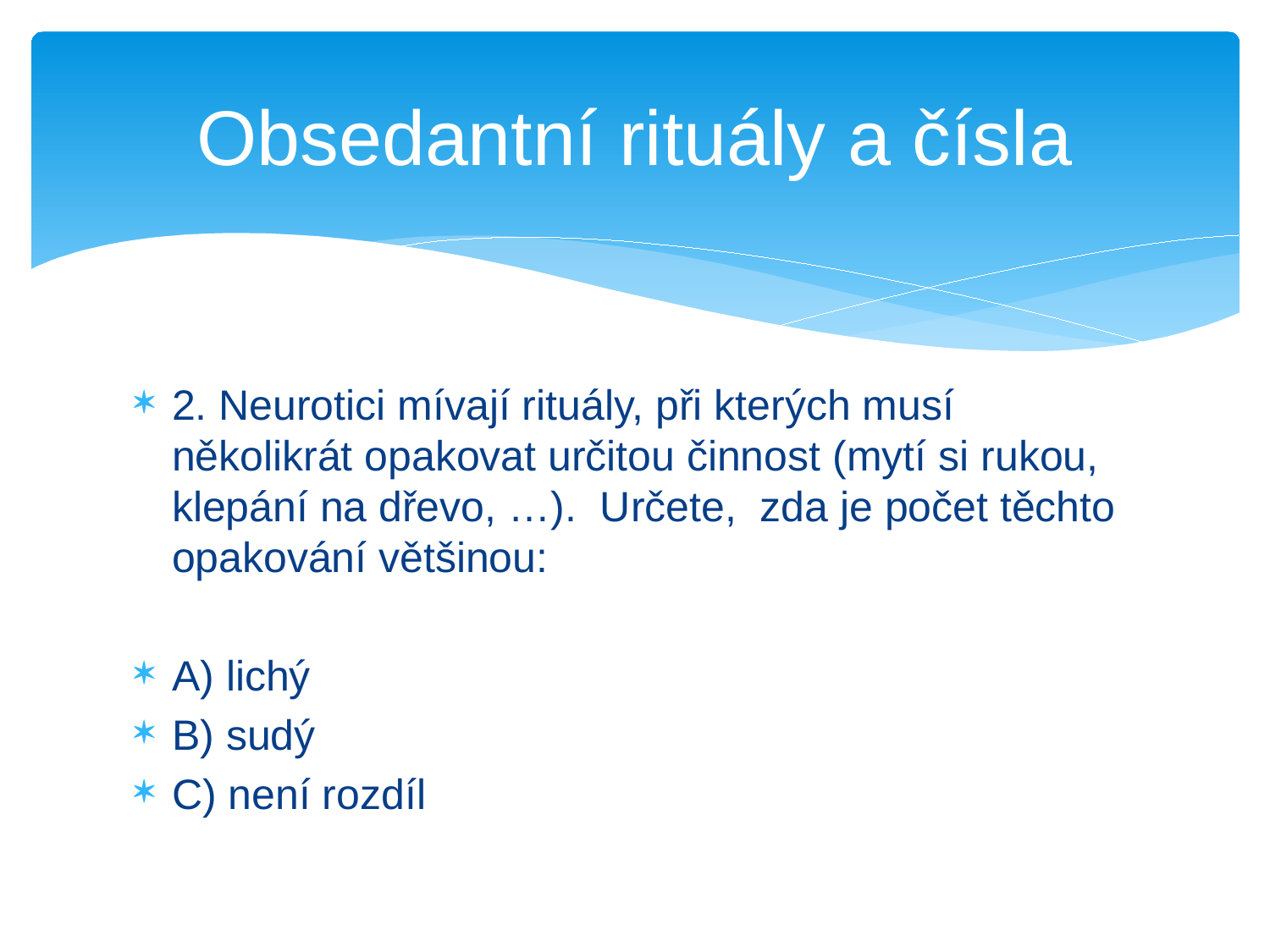

# Obsedantní rituály a čísla
2. Neurotici mívají rituály, při kterých musí několikrát opakovat určitou činnost (mytí si rukou, klepání na dřevo, …).  Určete,  zda je počet těchto opakování většinou:

A) lichý
B) sudý
C) není rozdíl